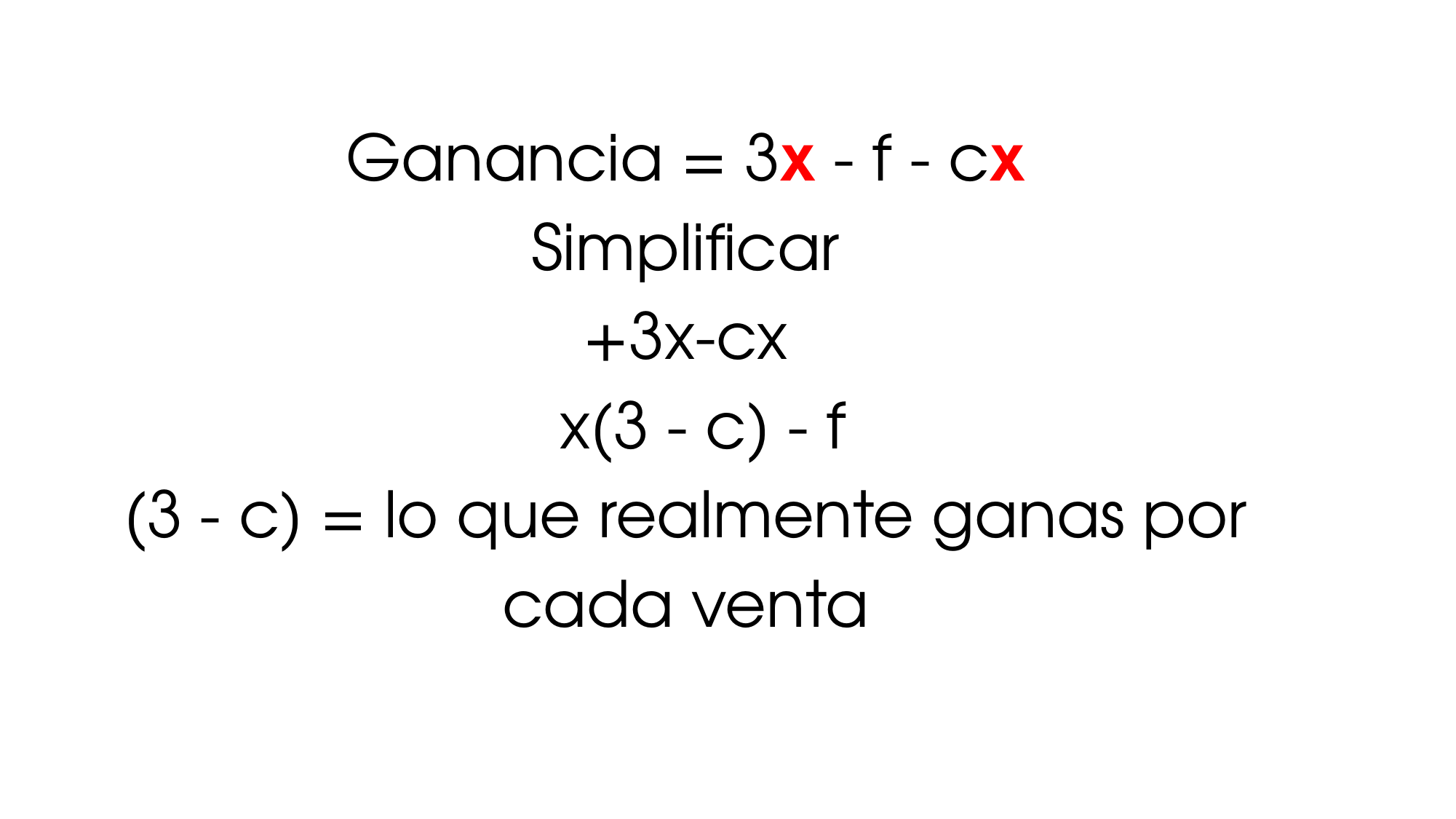

Ganancia = 3x - f - cx
Simplificar
+3x-cx
  x(3 - c) - f
(3 - c) = lo que realmente ganas por cada venta